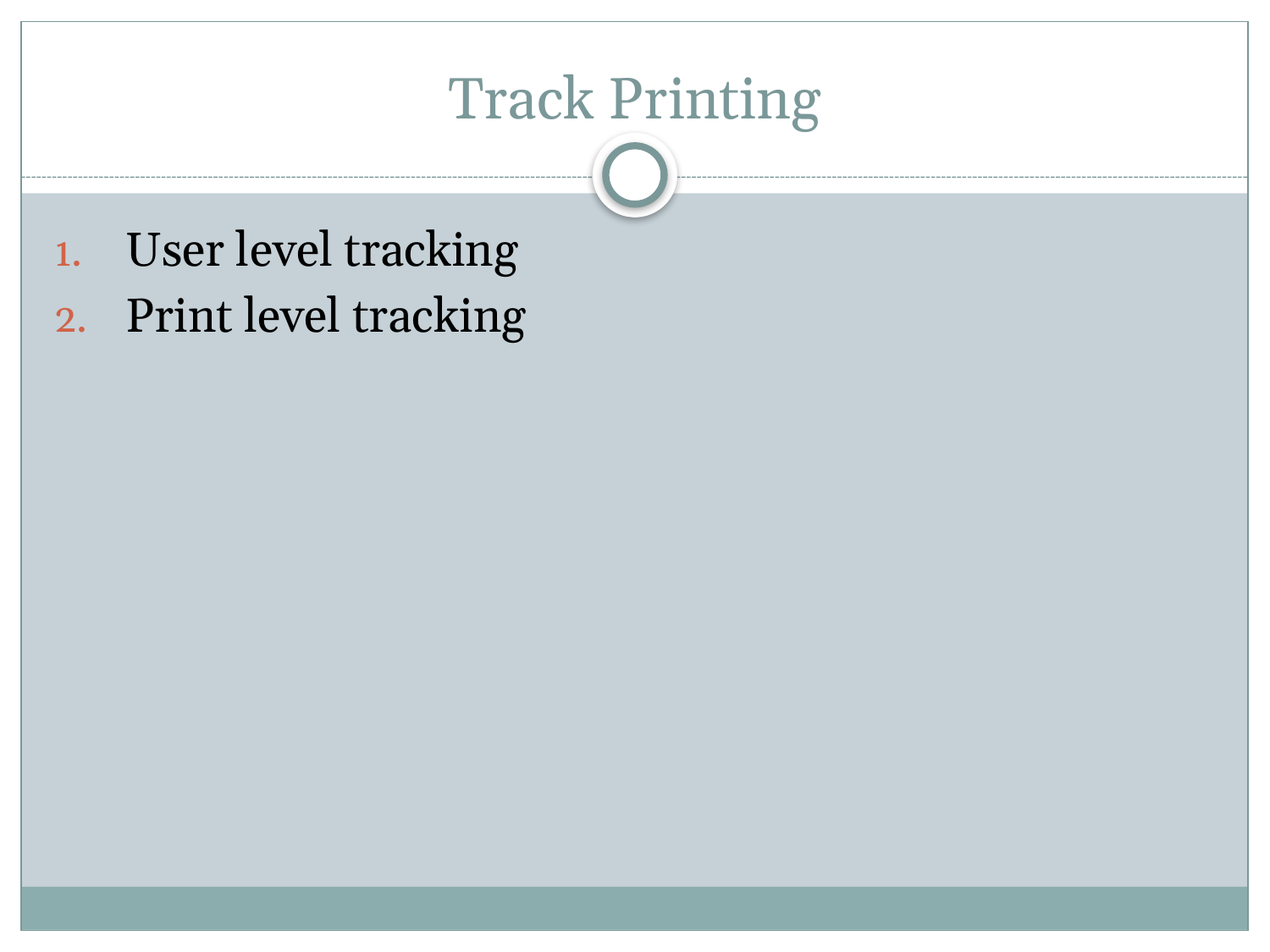

# Track Printing
User level tracking
Print level tracking